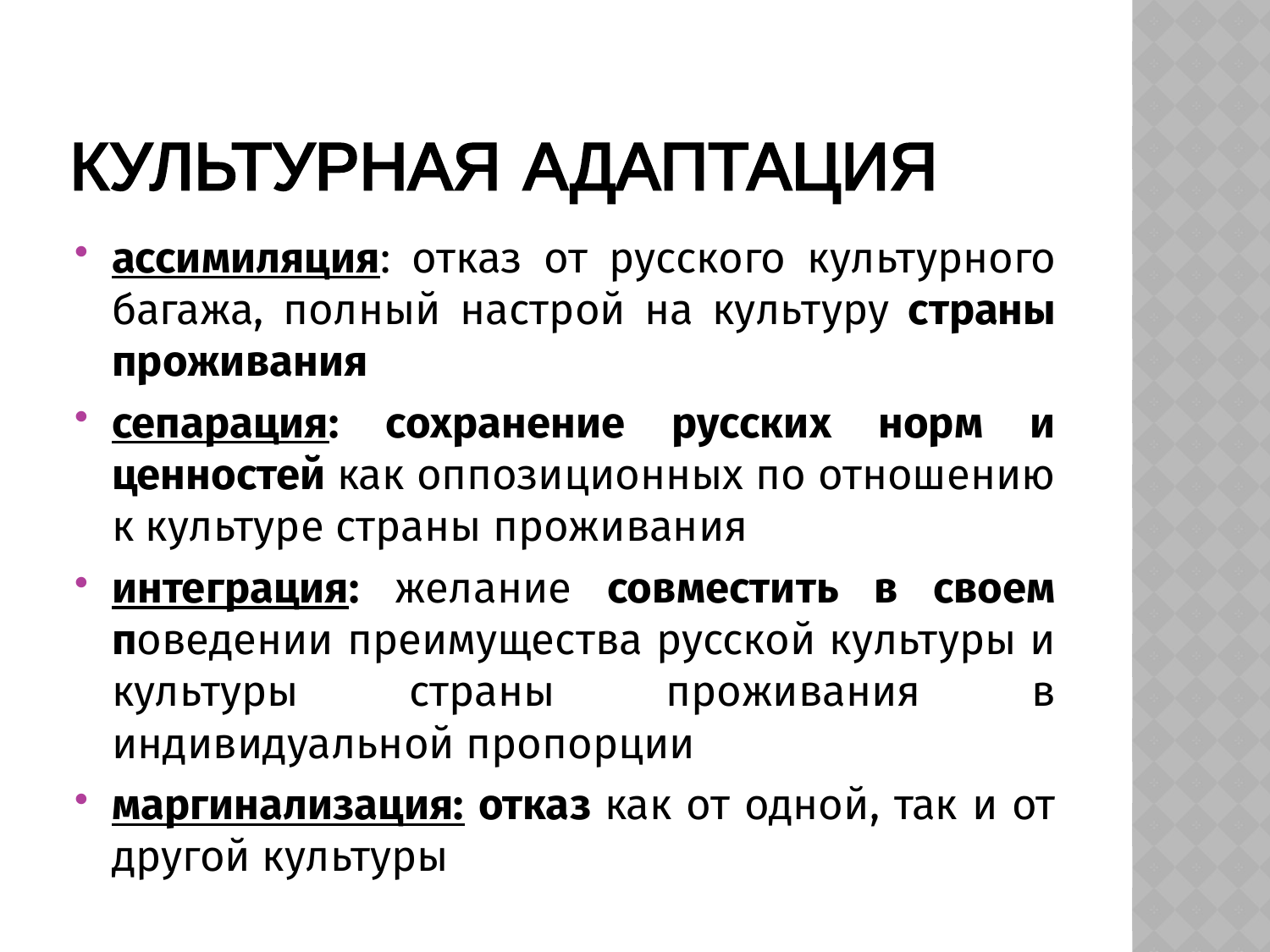

# Культурная адаптация
ассимиляция: отказ от русского культyрного багажа, полный настрой на культyру страны проживания
сепарация: сохранение русских норм и ценностей как оппозиционных по отношению к культуре страны проживания
интеграция: желание совместить в своем поведении преимущества русской культуры и культyры страны проживания в индивидуальной пропорции
маргинализация: отказ как от одной, так и от другой культуры